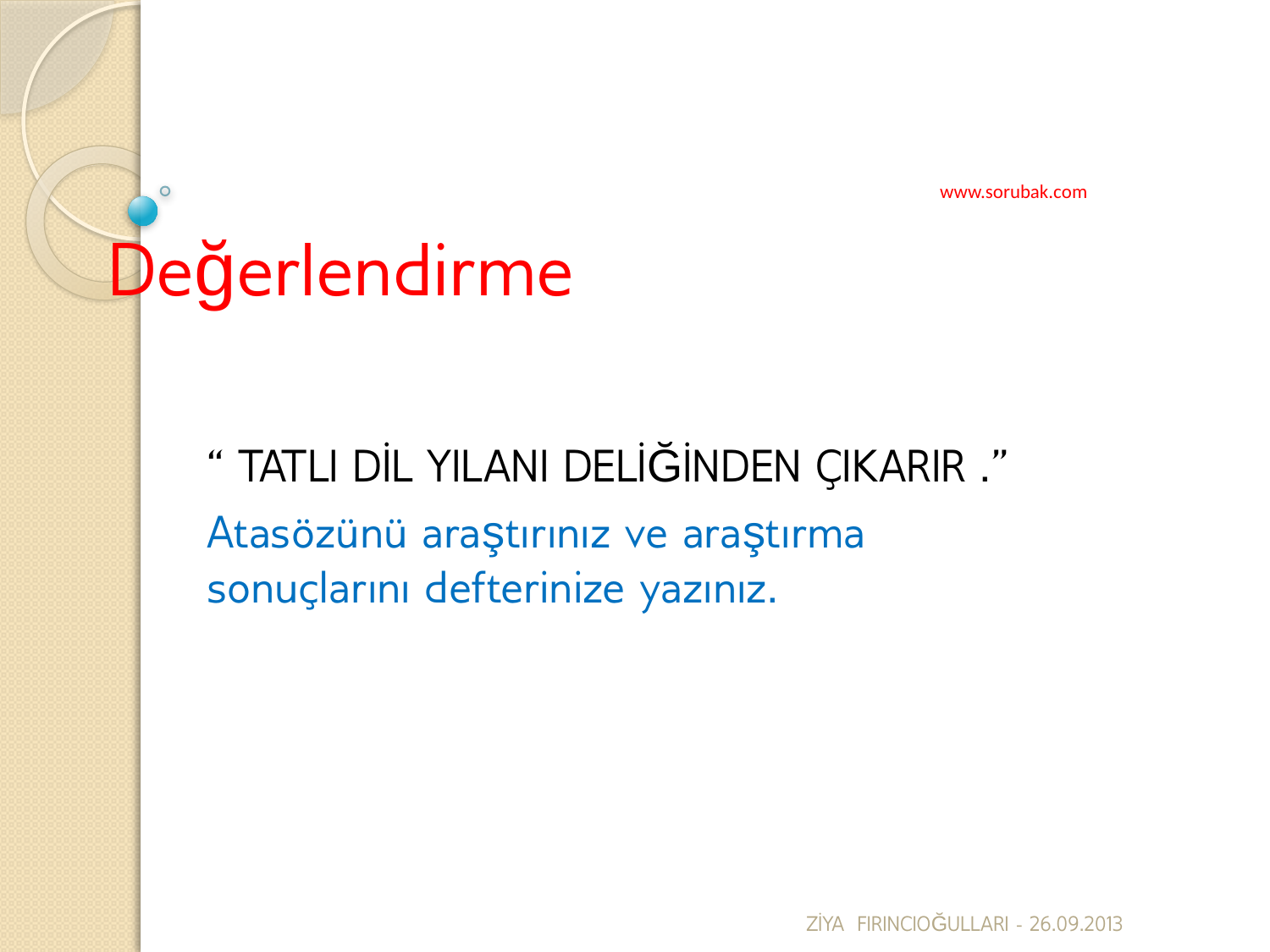

# Değerlendirme
www.sorubak.com
“ TATLI DİL YILANI DELİĞİNDEN ÇIKARIR .”
Atasözünü araştırınız ve araştırma sonuçlarını defterinize yazınız.
ZİYA  FIRINCIOĞULLARI - 26.09.2013